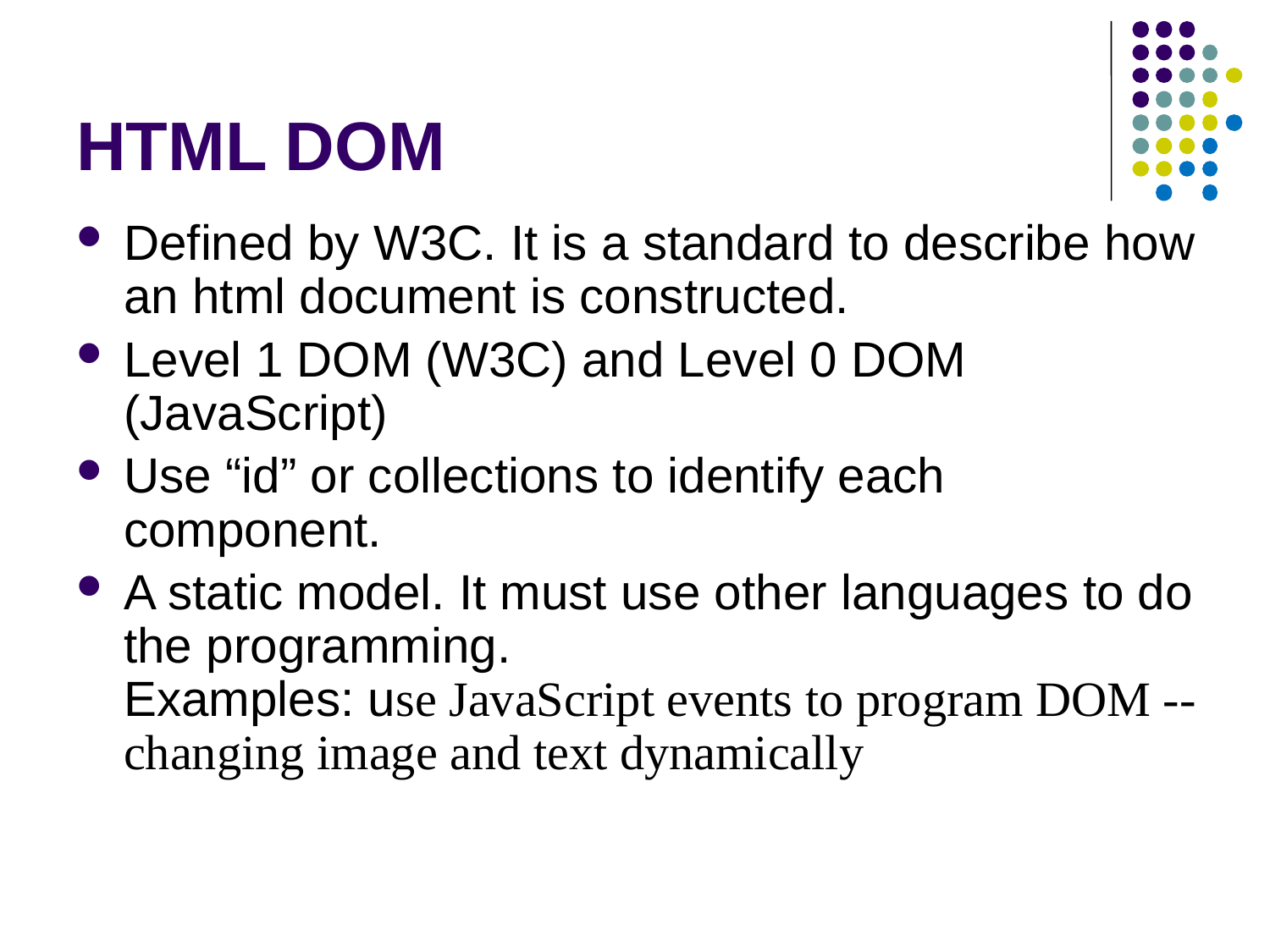

# HTML DOM
Defined by W3C. It is a standard to describe how an html document is constructed.
Level 1 DOM (W3C) and Level 0 DOM (JavaScript)
Use “id” or collections to identify each component.
A static model. It must use other languages to do the programming.
Examples: use JavaScript events to program DOM -- changing image and text dynamically